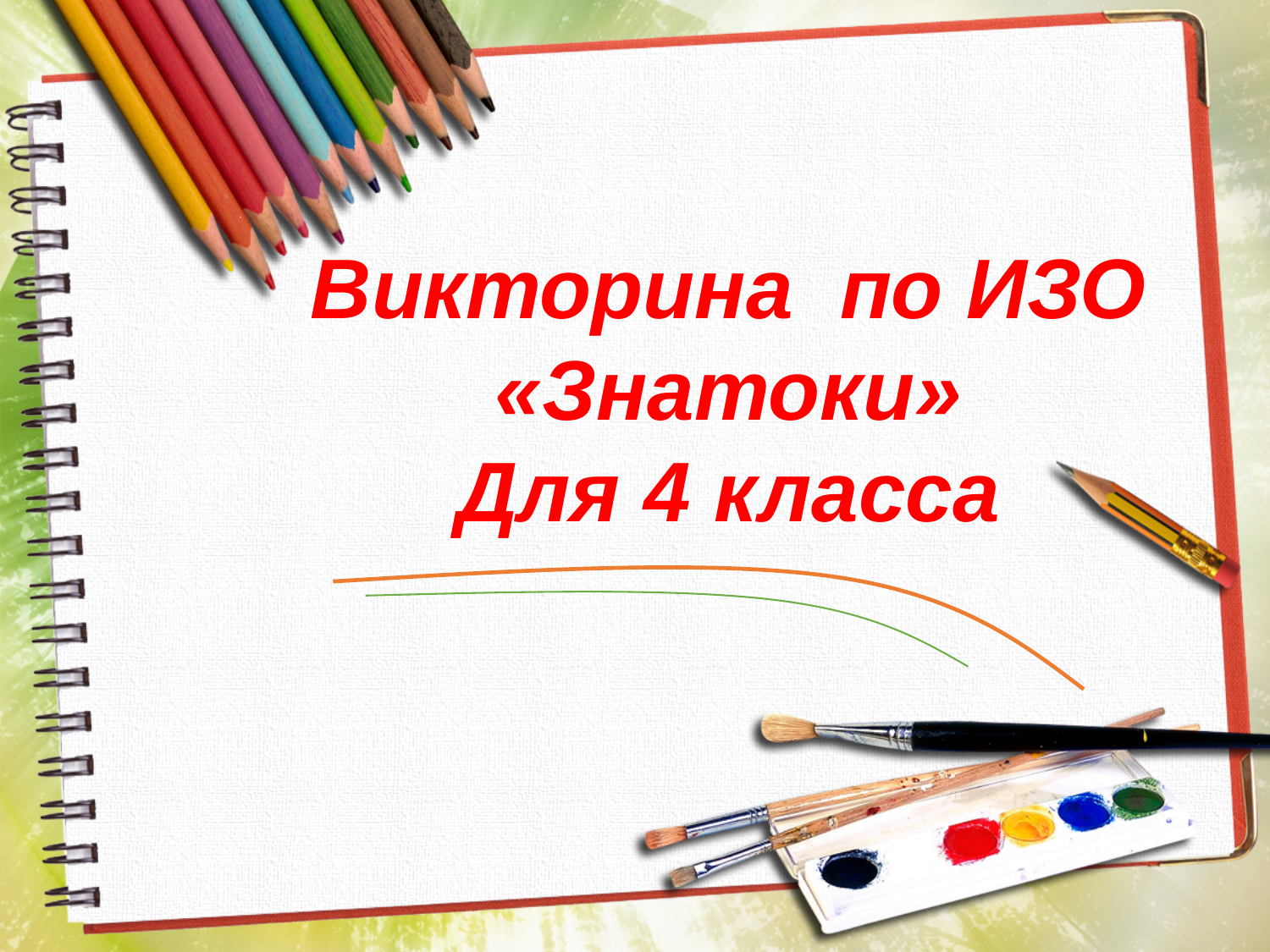

Викторина  по ИЗО «Знатоки»
Для 4 класса